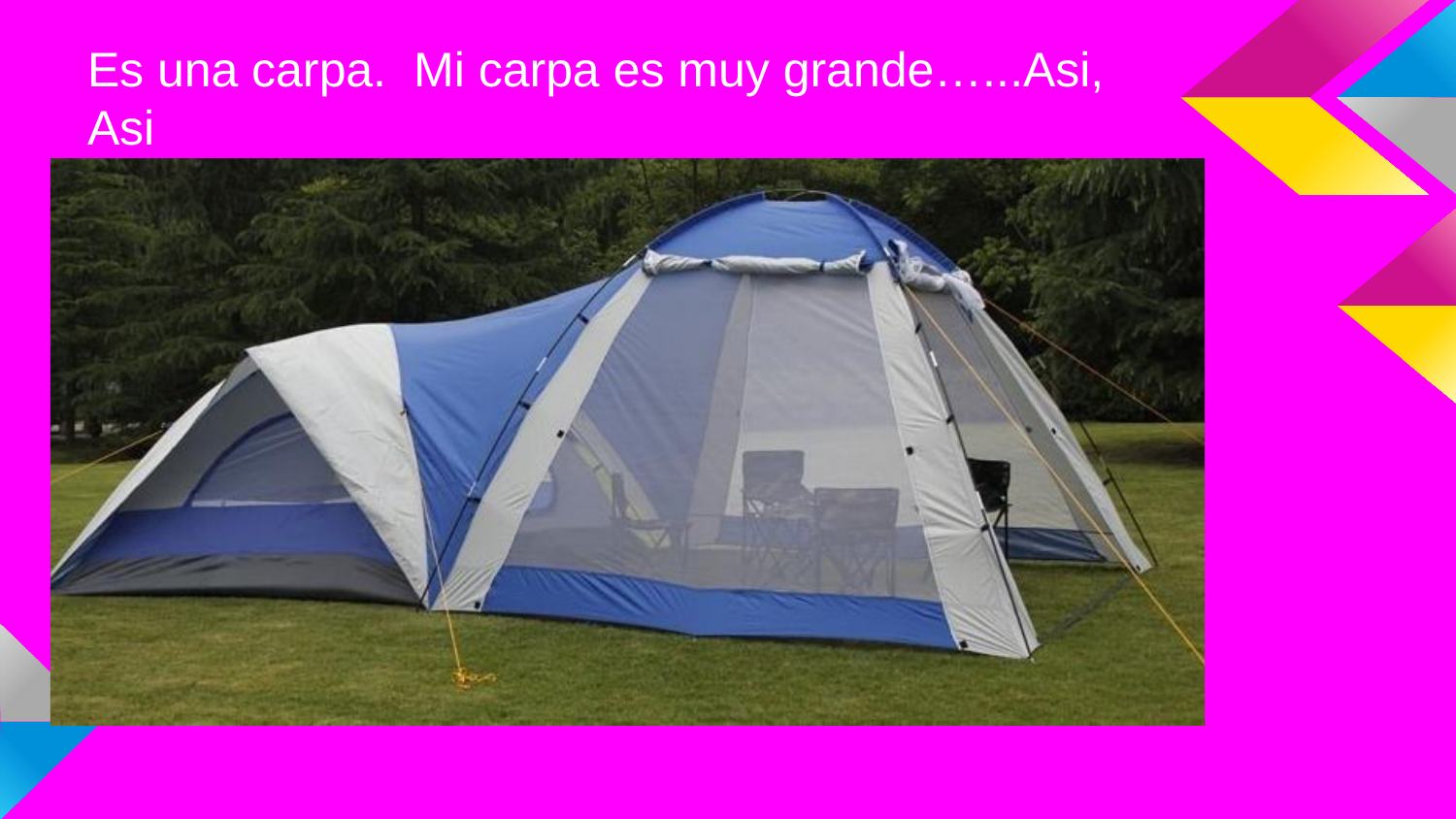

# Es una carpa.  Mi carpa es muy grande…...Asi, Asi